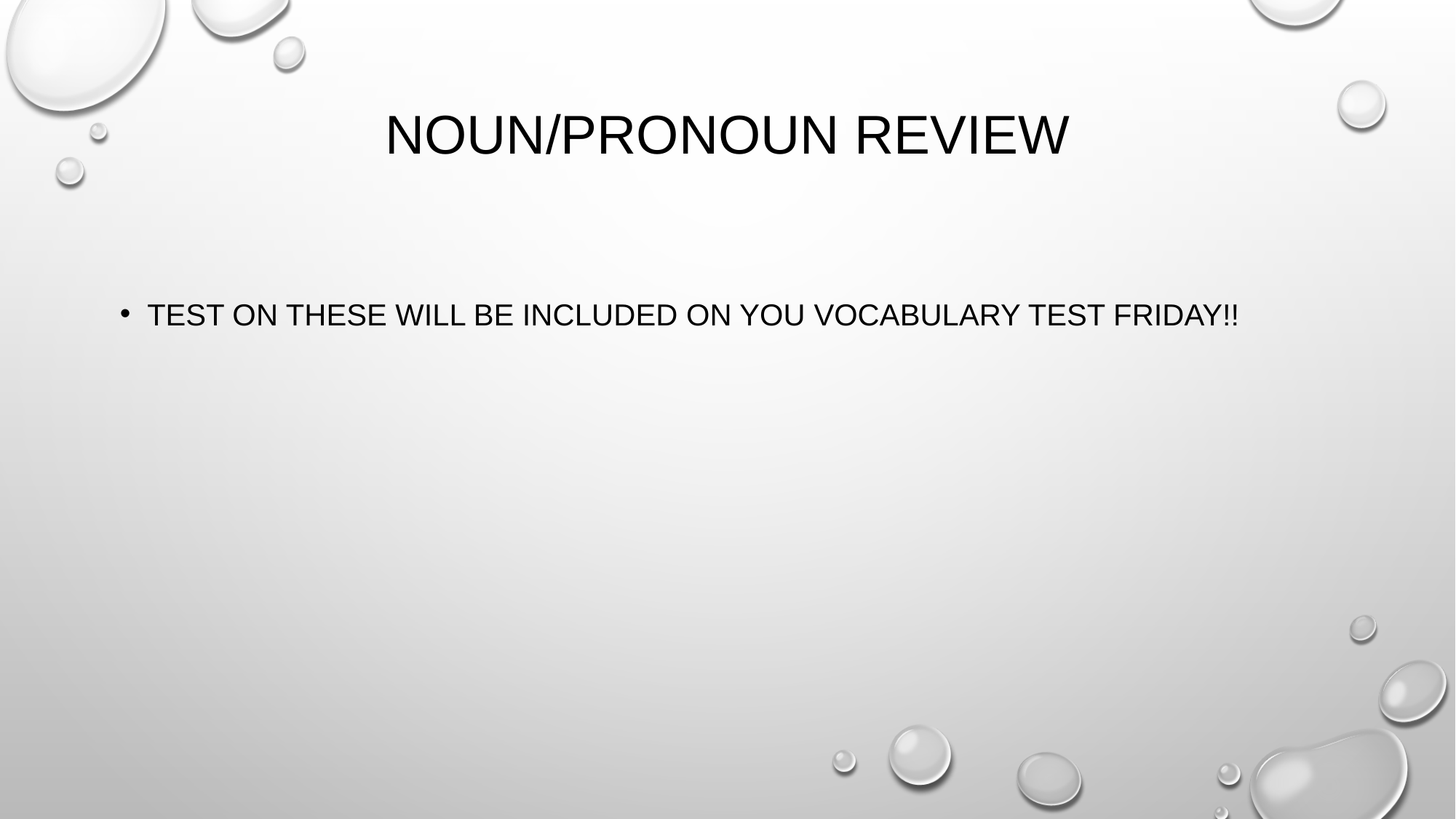

# Noun/Pronoun review
Test on these will be included on you vocabulary test Friday!!